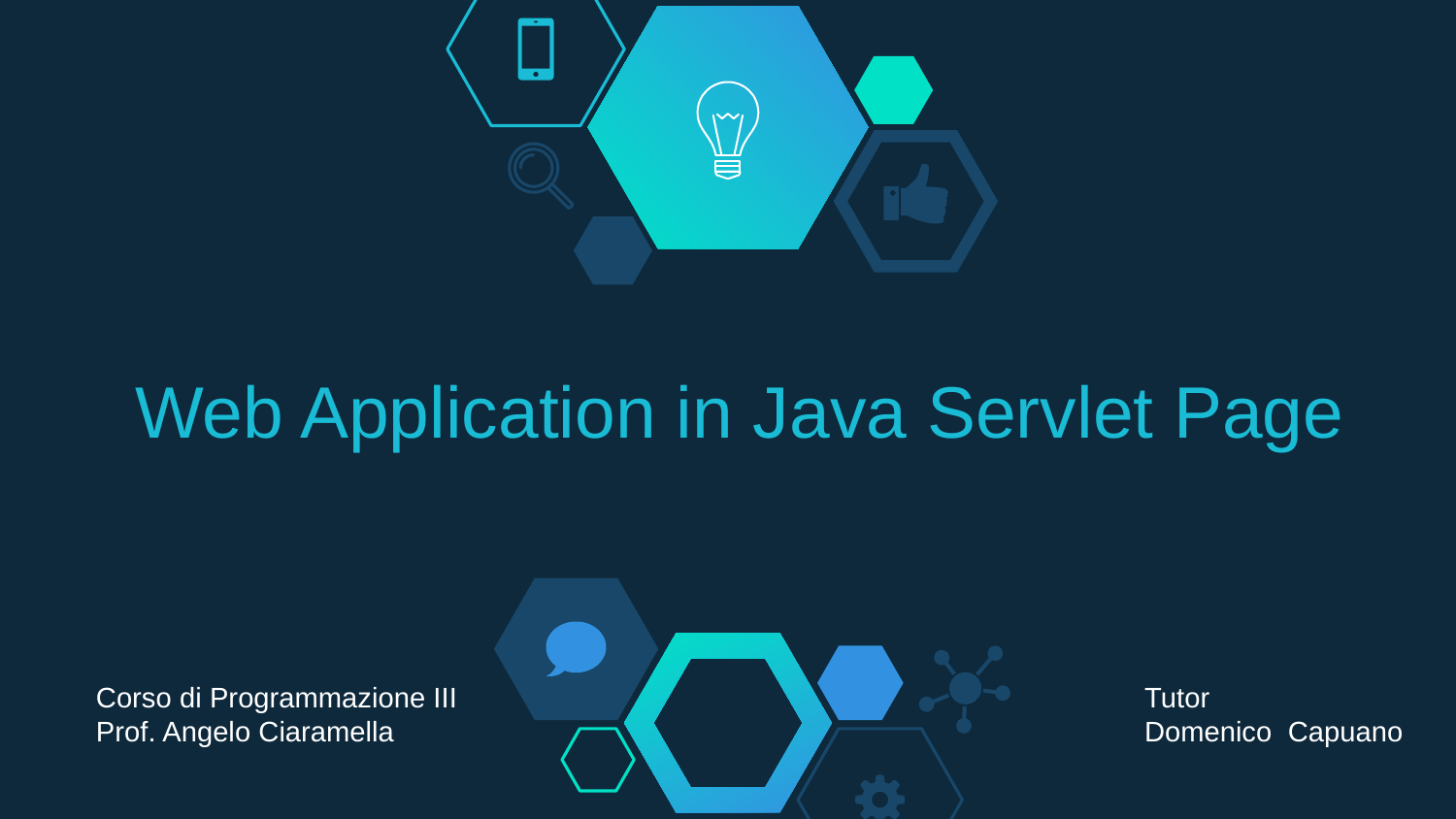

# Web Application in Java Servlet Page
Corso di Programmazione III
Prof. Angelo Ciaramella
Tutor
Domenico  Capuano